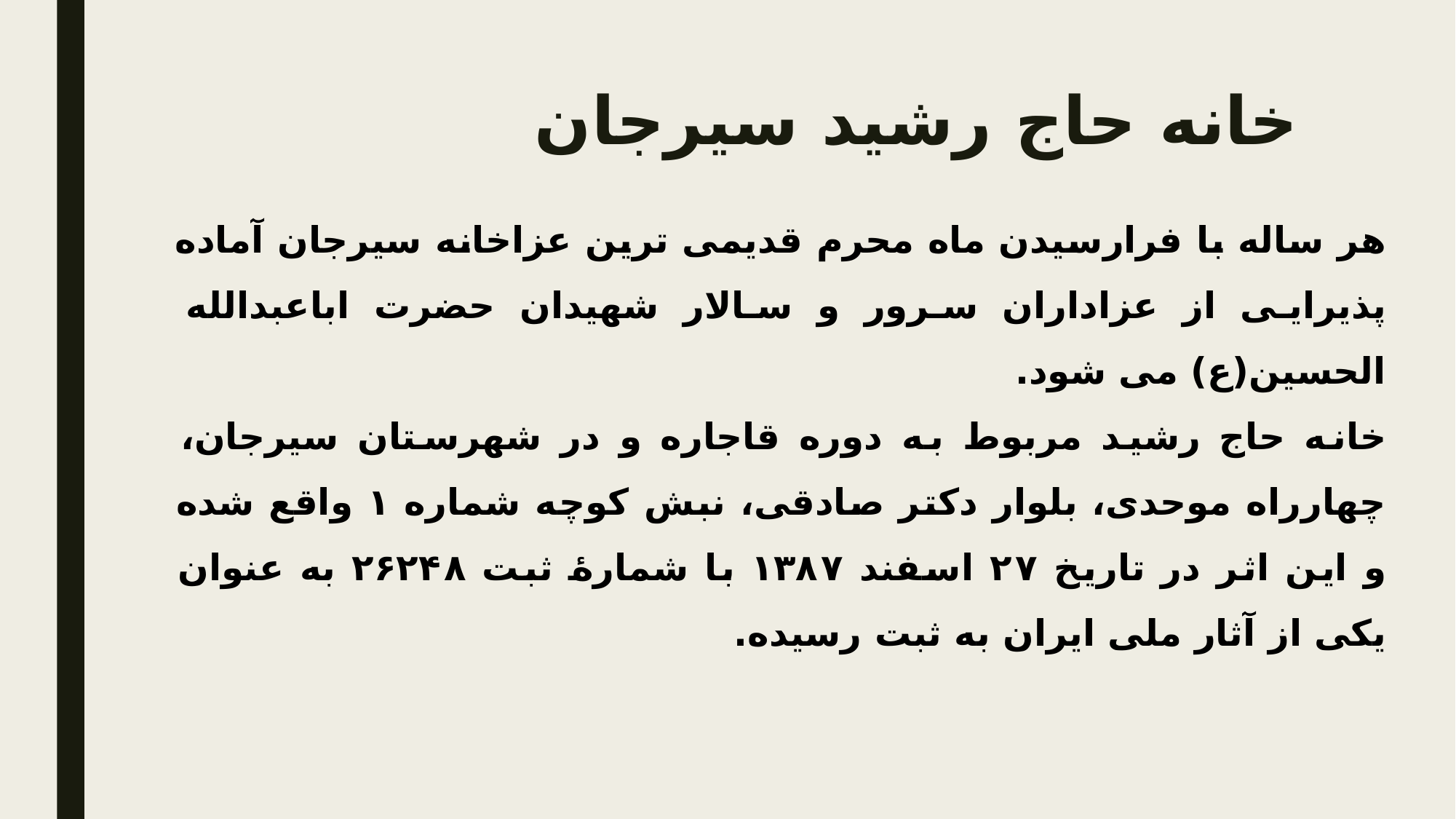

# خانه حاج رشید سیرجان
هر ساله با فرارسیدن ماه محرم قدیمی ترین عزاخانه سیرجان آماده پذیرایی از عزاداران سرور و سالار شهیدان حضرت اباعبدالله الحسین(ع) می شود.
خانه حاج رشید مربوط به دوره قاجاره و در شهرستان سیرجان، چهارراه موحدی، بلوار دکتر صادقی، نبش کوچه شماره ۱ واقع شده و این اثر در تاریخ ۲۷ اسفند ۱۳۸۷ با شمارهٔ ثبت ۲۶۲۴۸ به عنوان یکی از آثار ملی ایران به ثبت رسیده.